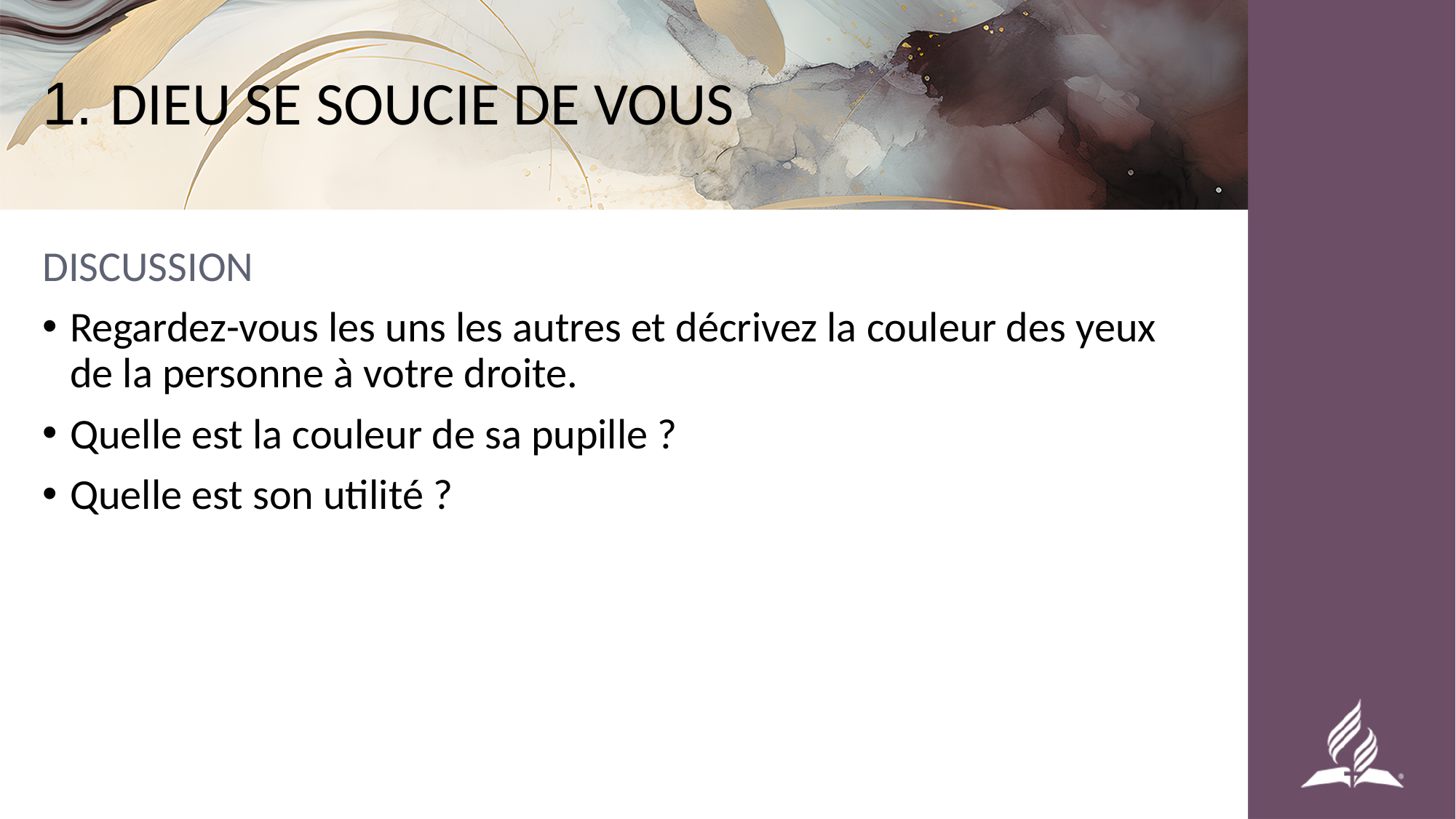

# 1. DIEU SE SOUCIE DE VOUS
DISCUSSION
Regardez-vous les uns les autres et décrivez la couleur des yeux de la personne à votre droite.
Quelle est la couleur de sa pupille ?
Quelle est son utilité ?